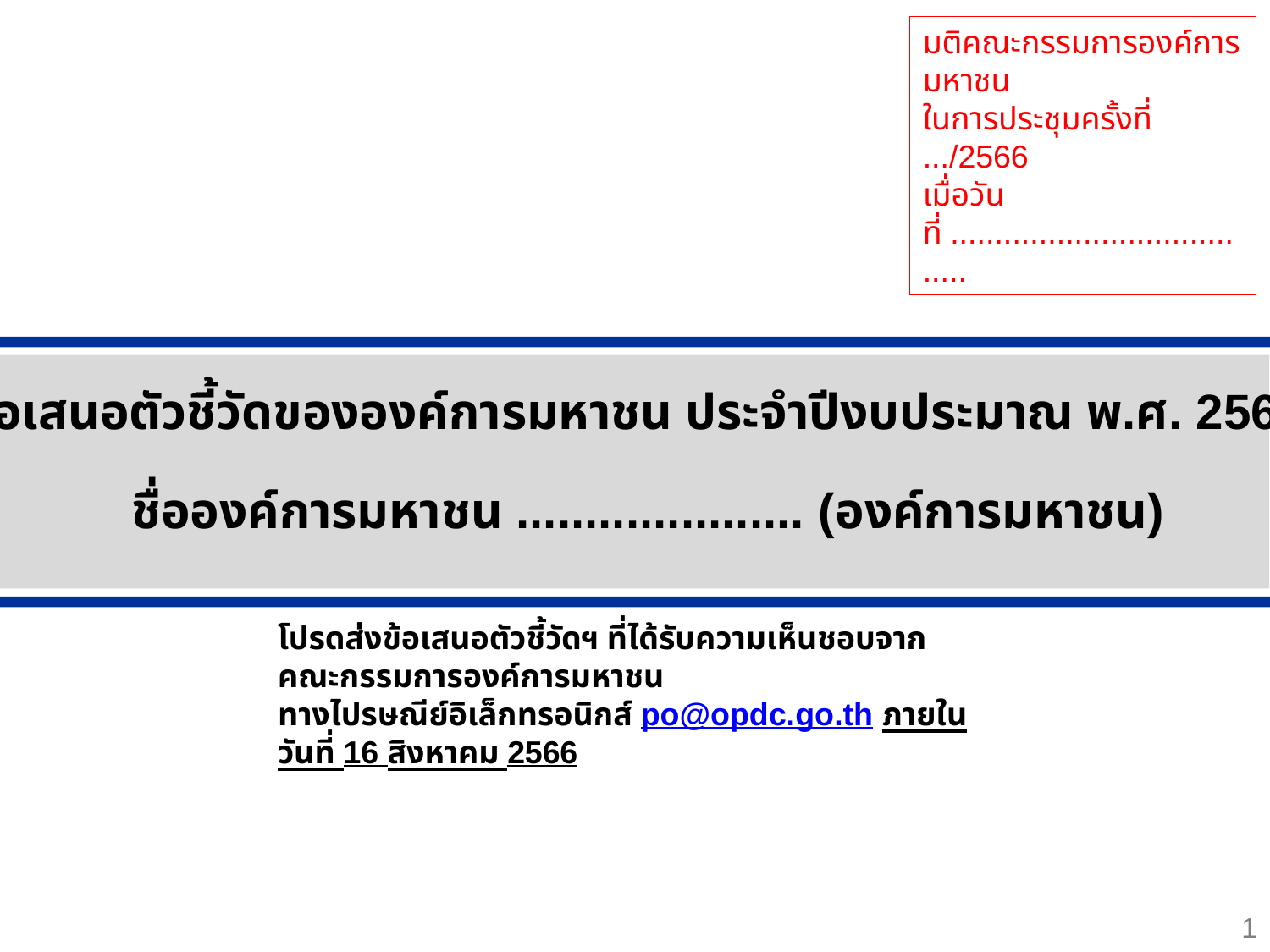

มติคณะกรรมการองค์การมหาชน
ในการประชุมครั้งที่ .../2566
เมื่อวันที่ .....................................
ข้อเสนอตัวชี้วัดขององค์การมหาชน ประจำปีงบประมาณ พ.ศ. 2567
  ชื่อองค์การมหาชน ..................... (องค์การมหาชน)
โปรดส่งข้อเสนอตัวชี้วัดฯ ที่ได้รับความเห็นชอบจากคณะกรรมการองค์การมหาชน
ทางไปรษณีย์อิเล็กทรอนิกส์ po@opdc.go.th ภายในวันที่ 16 สิงหาคม 2566
1